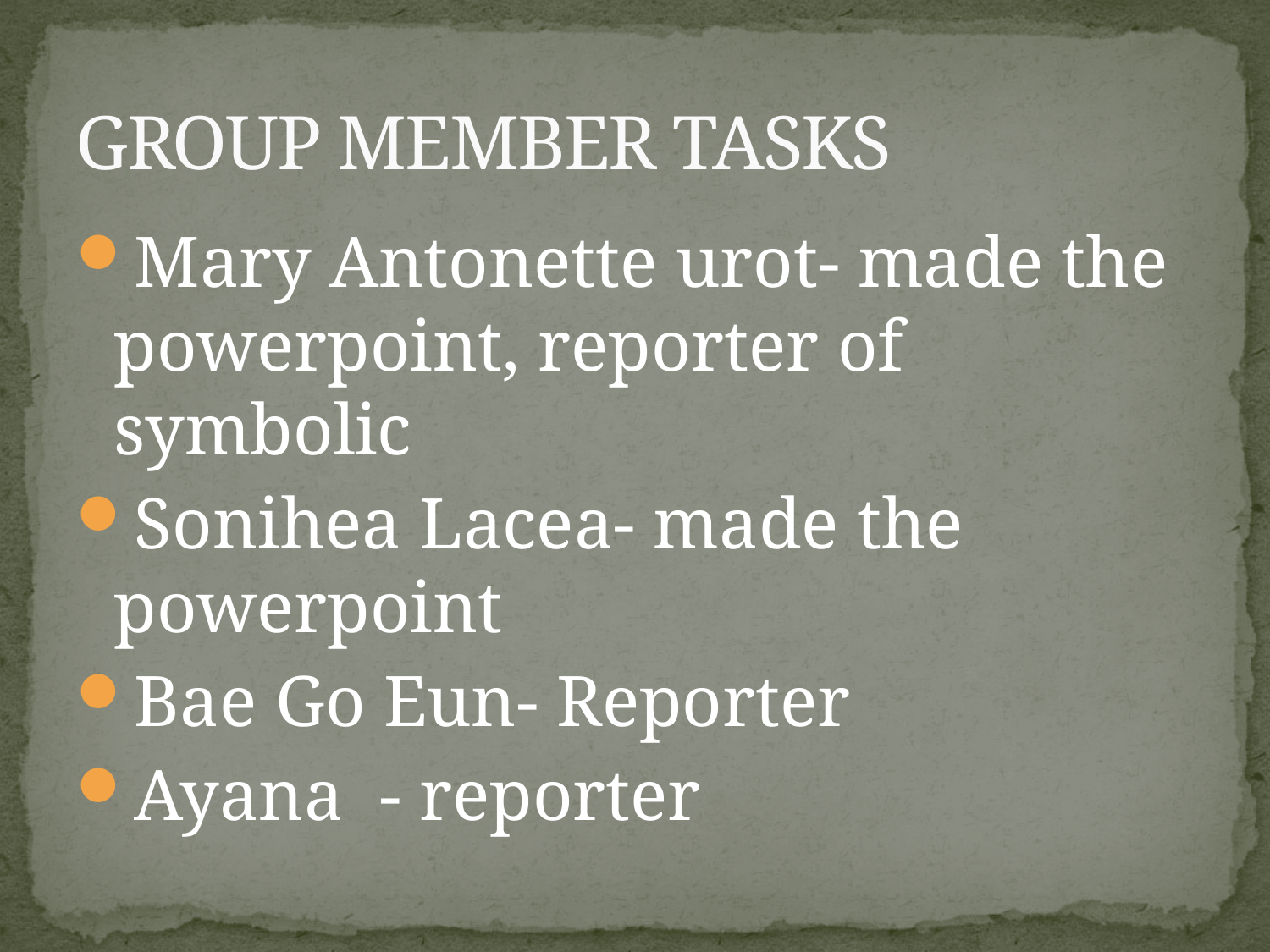

# GROUP MEMBER TASKS
Mary Antonette urot- made the powerpoint, reporter of symbolic
Sonihea Lacea- made the powerpoint
Bae Go Eun- Reporter
Ayana  - reporter